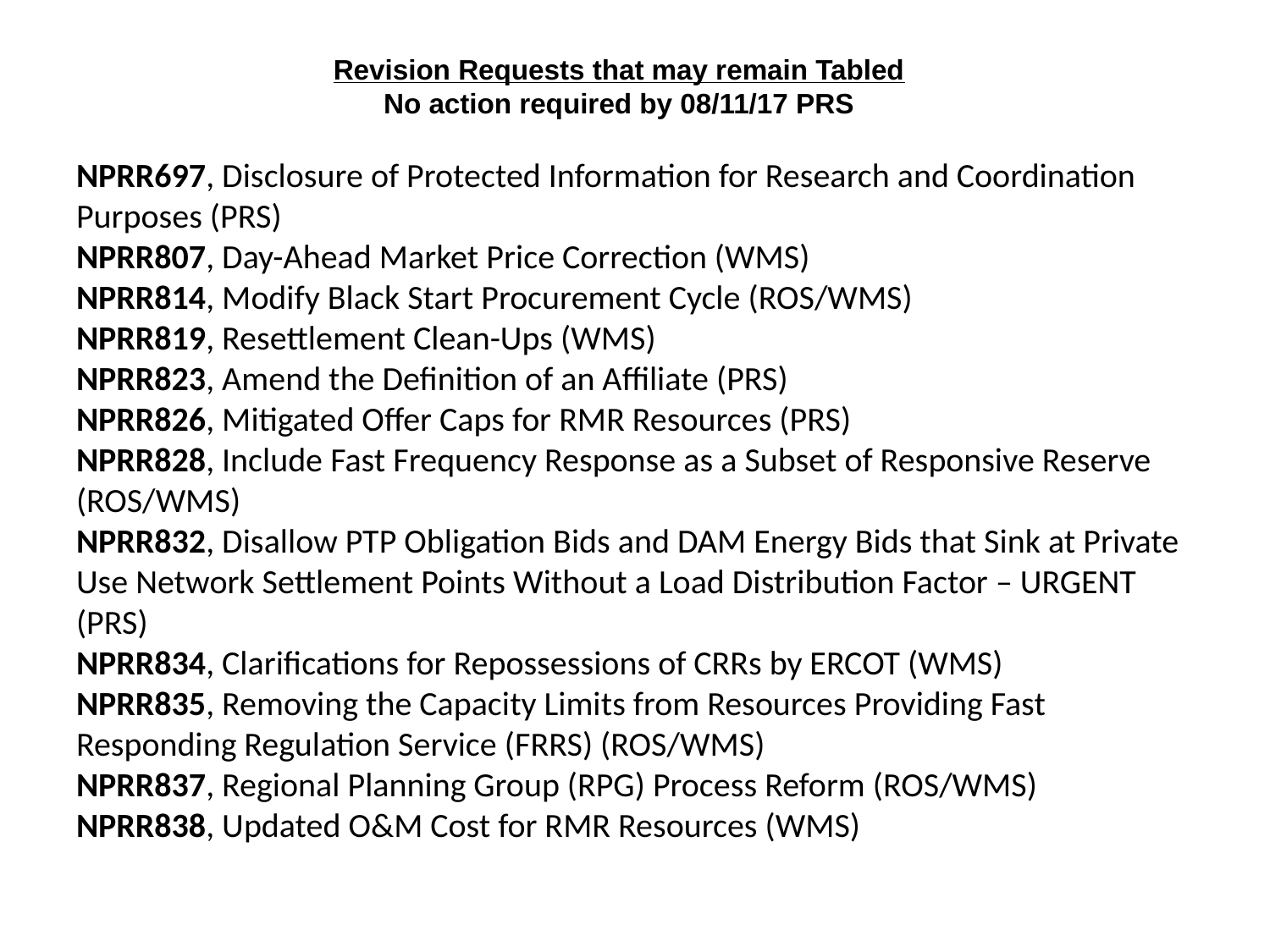

# Revision Requests that may remain Tabled No action required by 08/11/17 PRS

NPRR697, Disclosure of Protected Information for Research and Coordination Purposes (PRS)
NPRR807, Day-Ahead Market Price Correction (WMS)
NPRR814, Modify Black Start Procurement Cycle (ROS/WMS)
NPRR819, Resettlement Clean-Ups (WMS)
NPRR823, Amend the Definition of an Affiliate (PRS)
NPRR826, Mitigated Offer Caps for RMR Resources (PRS)
NPRR828, Include Fast Frequency Response as a Subset of Responsive Reserve (ROS/WMS)
NPRR832, Disallow PTP Obligation Bids and DAM Energy Bids that Sink at Private Use Network Settlement Points Without a Load Distribution Factor – URGENT (PRS)
NPRR834, Clarifications for Repossessions of CRRs by ERCOT (WMS)
NPRR835, Removing the Capacity Limits from Resources Providing Fast Responding Regulation Service (FRRS) (ROS/WMS)
NPRR837, Regional Planning Group (RPG) Process Reform (ROS/WMS)
NPRR838, Updated O&M Cost for RMR Resources (WMS)